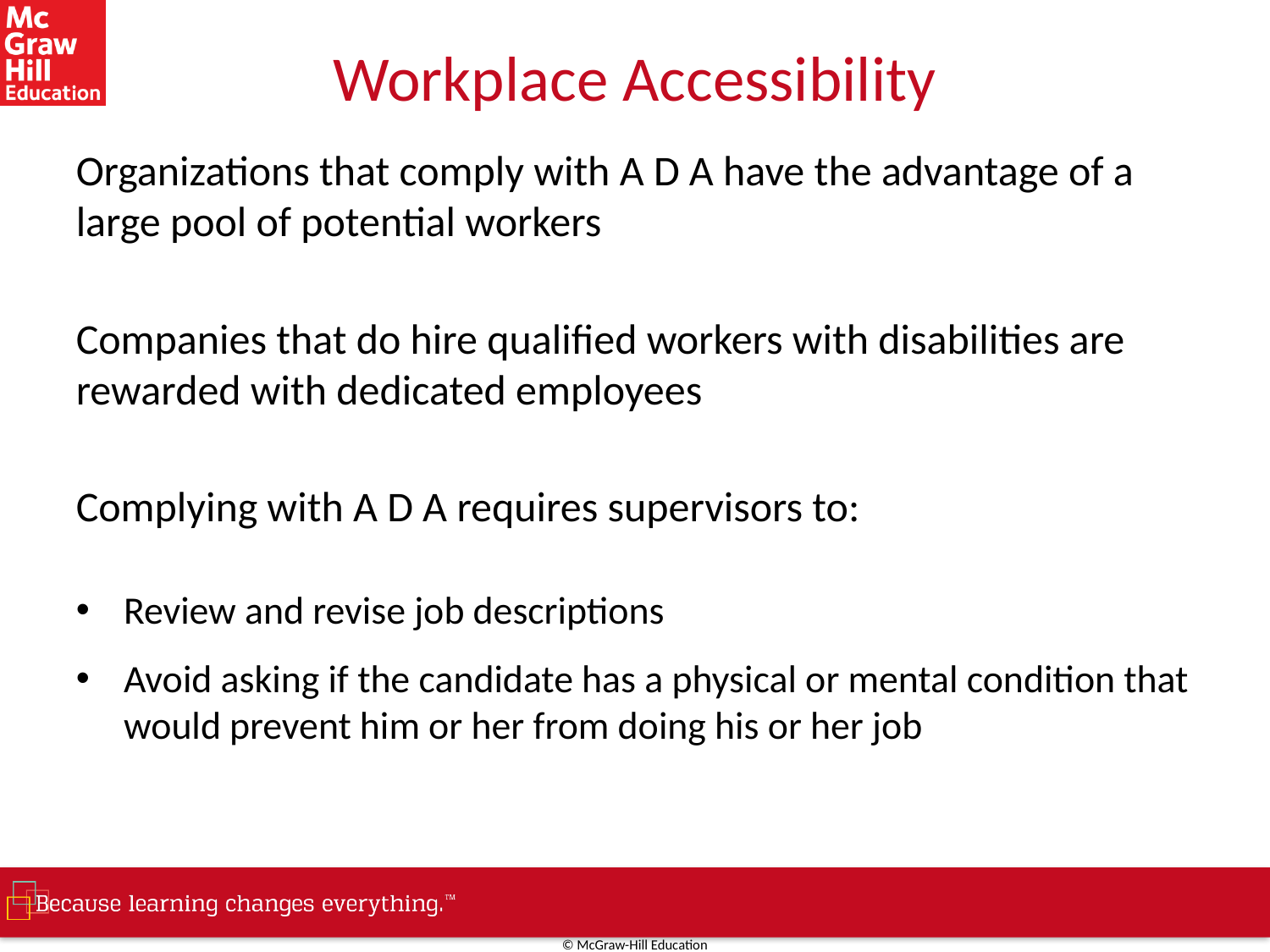

# Workplace Accessibility
Organizations that comply with A D A have the advantage of a large pool of potential workers

Companies that do hire qualified workers with disabilities are rewarded with dedicated employees

Complying with A D A requires supervisors to:

Review and revise job descriptions
Avoid asking if the candidate has a physical or mental condition that would prevent him or her from doing his or her job